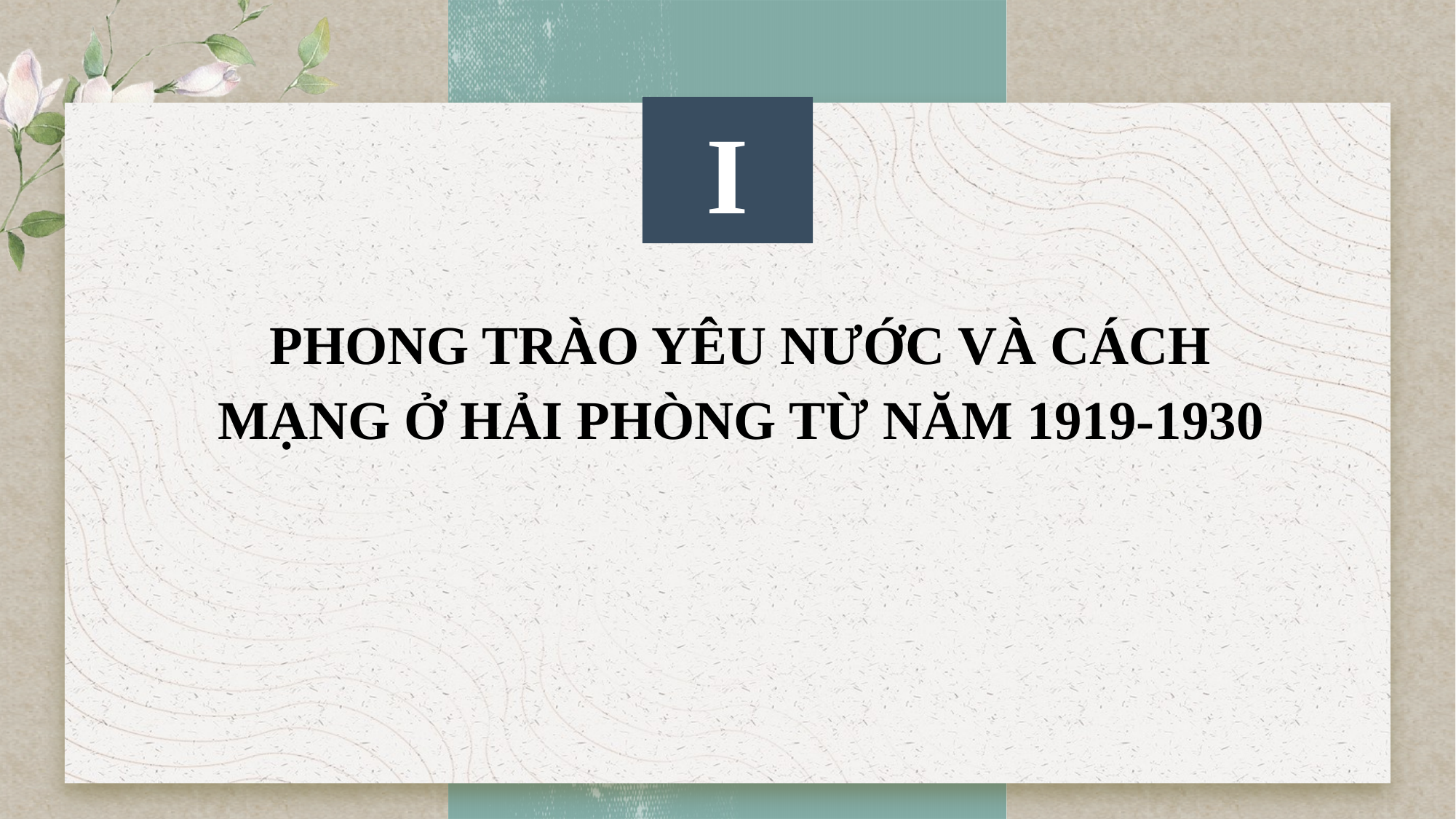

I
 PHONG TRÀO YÊU NƯỚC VÀ CÁCH  MẠNG Ở HẢI PHÒNG TỪ NĂM 1919-1930